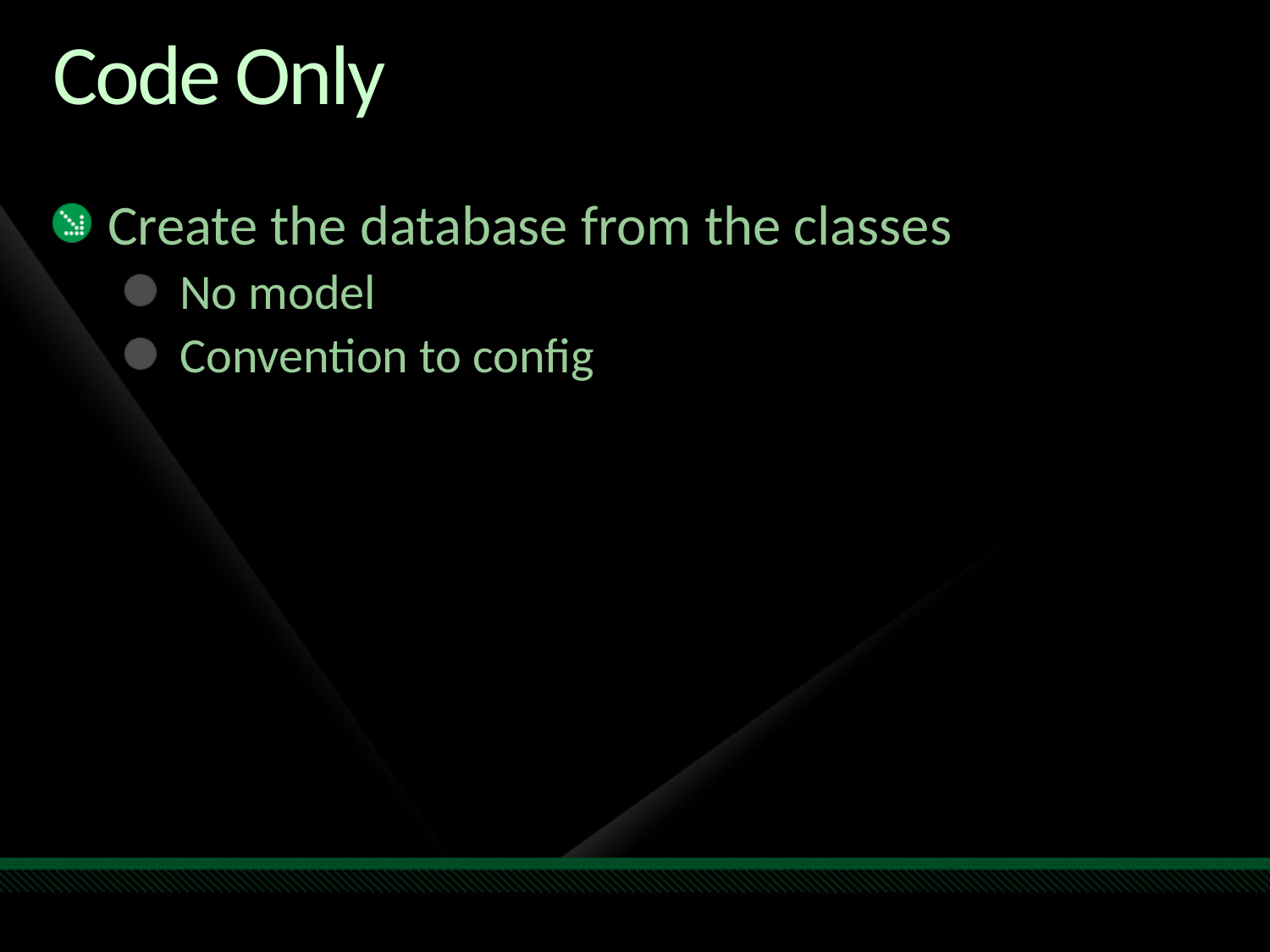

# Code Only
Create the database from the classes
No model
Convention to config